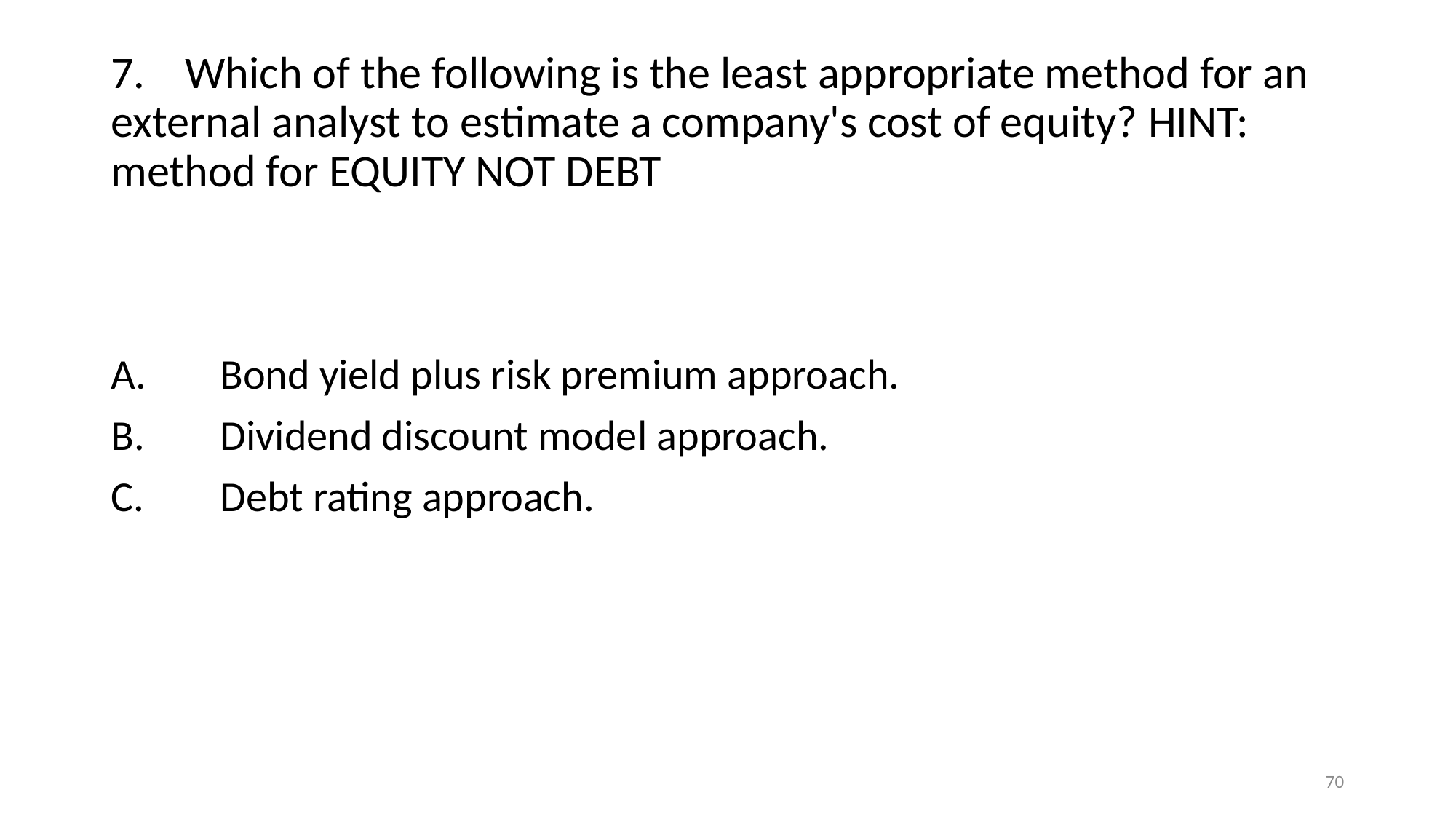

# 7.	Which of the following is the least appropriate method for an external analyst to estimate a company's cost of equity? HINT: method for EQUITY NOT DEBT
A.	Bond yield plus risk premium approach.
B.	Dividend discount model approach.
C.	Debt rating approach.
70